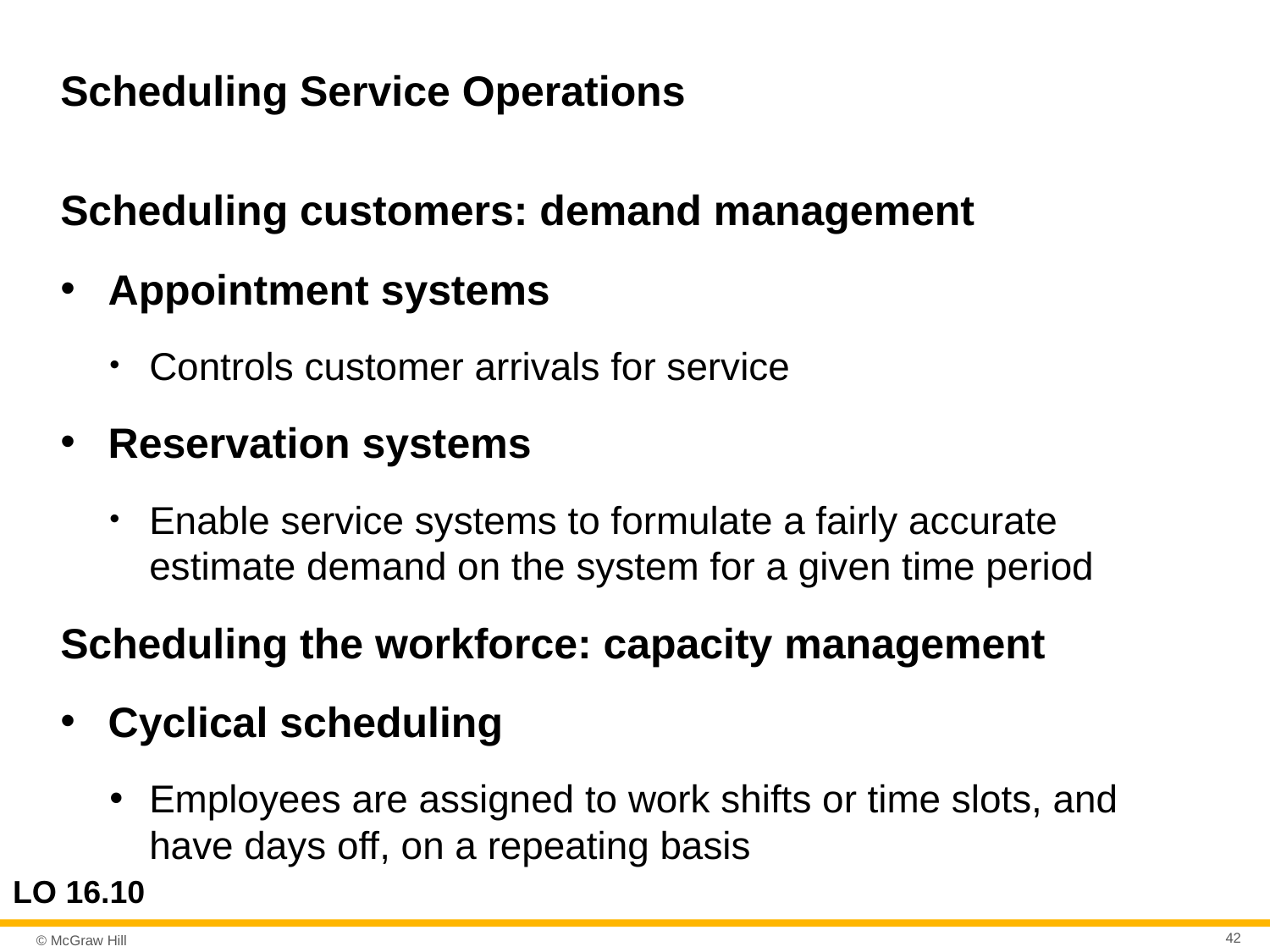

# Scheduling Service Operations
Scheduling customers: demand management
Appointment systems
Controls customer arrivals for service
Reservation systems
Enable service systems to formulate a fairly accurate estimate demand on the system for a given time period
Scheduling the workforce: capacity management
Cyclical scheduling
Employees are assigned to work shifts or time slots, and have days off, on a repeating basis
LO 16.10